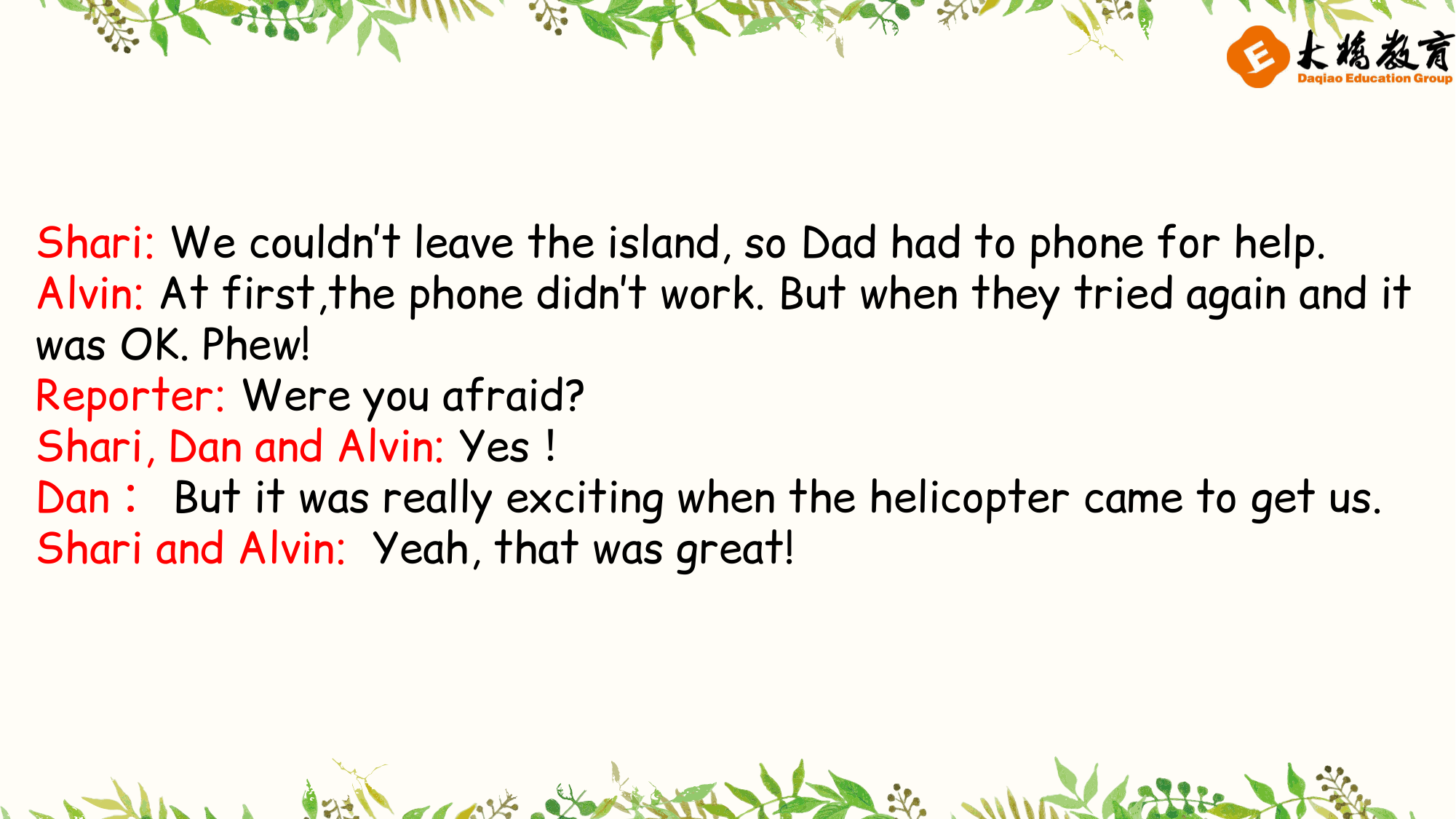

Shari: We couldn’t leave the island, so Dad had to phone for help.
Alvin: At first,the phone didn’t work. But when they tried again and it was OK. Phew!
Reporter: Were you afraid?
Shari, Dan and Alvin: Yes！
Dan：But it was really exciting when the helicopter came to get us.
Shari and Alvin:  Yeah, that was great!